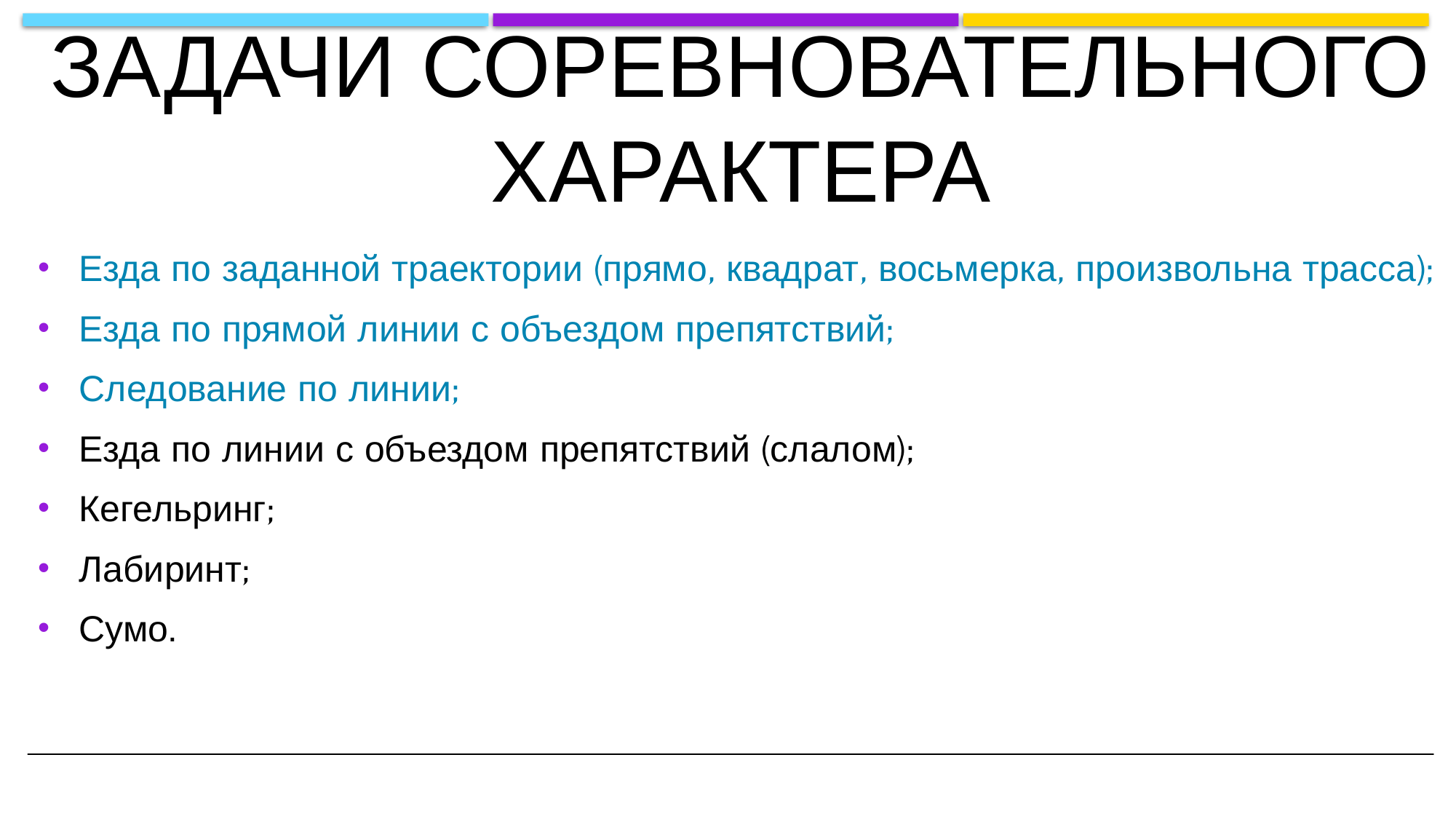

# Задачи соревновательного характера
Езда по заданной траектории (прямо, квадрат, восьмерка, произвольна трасса);
Езда по прямой линии с объездом препятствий;
Следование по линии;
Езда по линии с объездом препятствий (слалом);
Кегельринг;
Лабиринт;
Сумо.